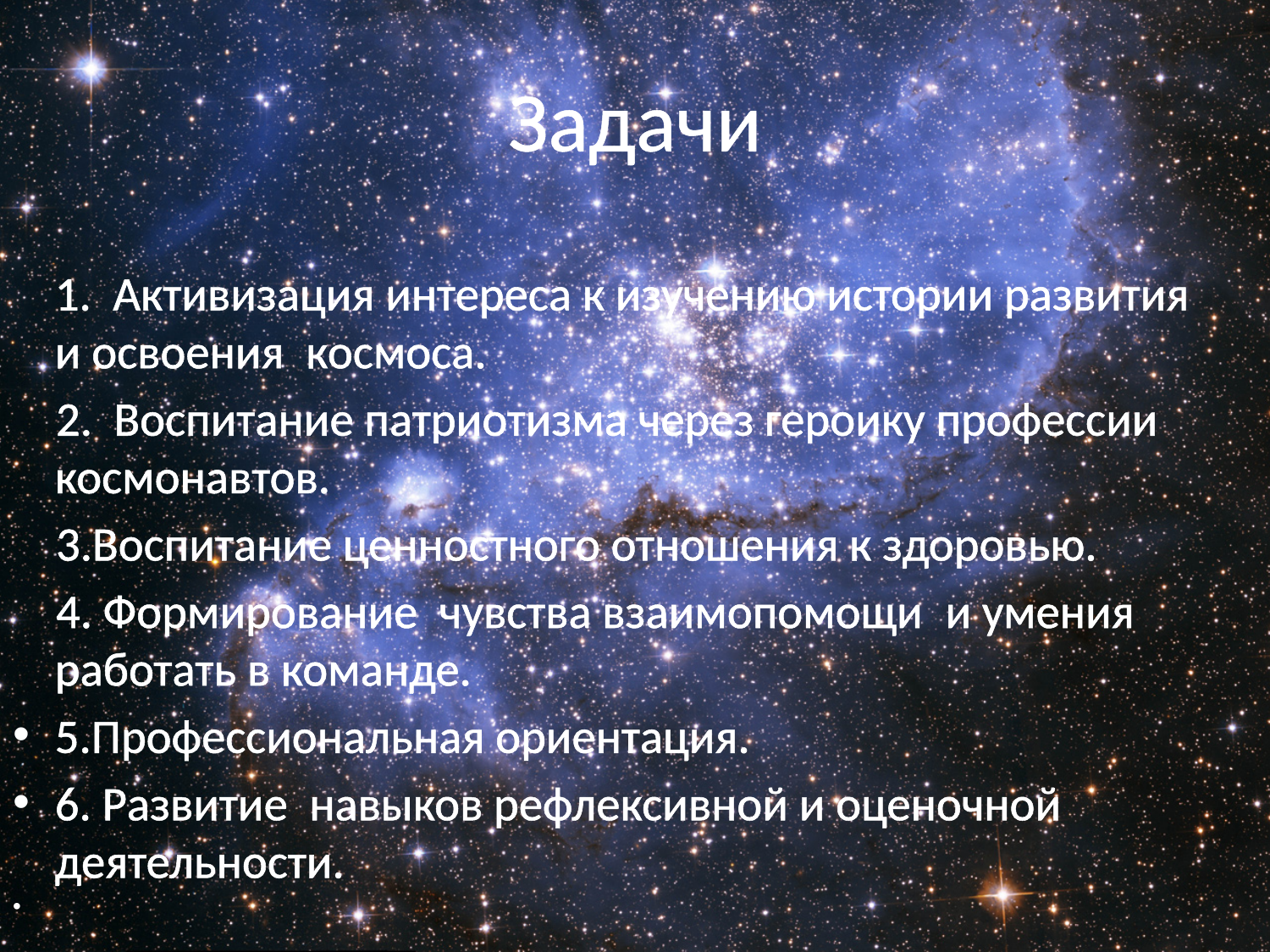

# Задачи

1.  Активизация интереса к изучению истории развития и освоения  космоса.
    2.  Воспитание патриотизма через героику профессии космонавтов.
    3.Воспитание ценностного отношения к здоровью.
    4. Формирование  чувства взаимопомощи  и умения работать в команде.
5.Профессиональная ориентация.
6. Развитие  навыков рефлексивной и оценочной деятельности.